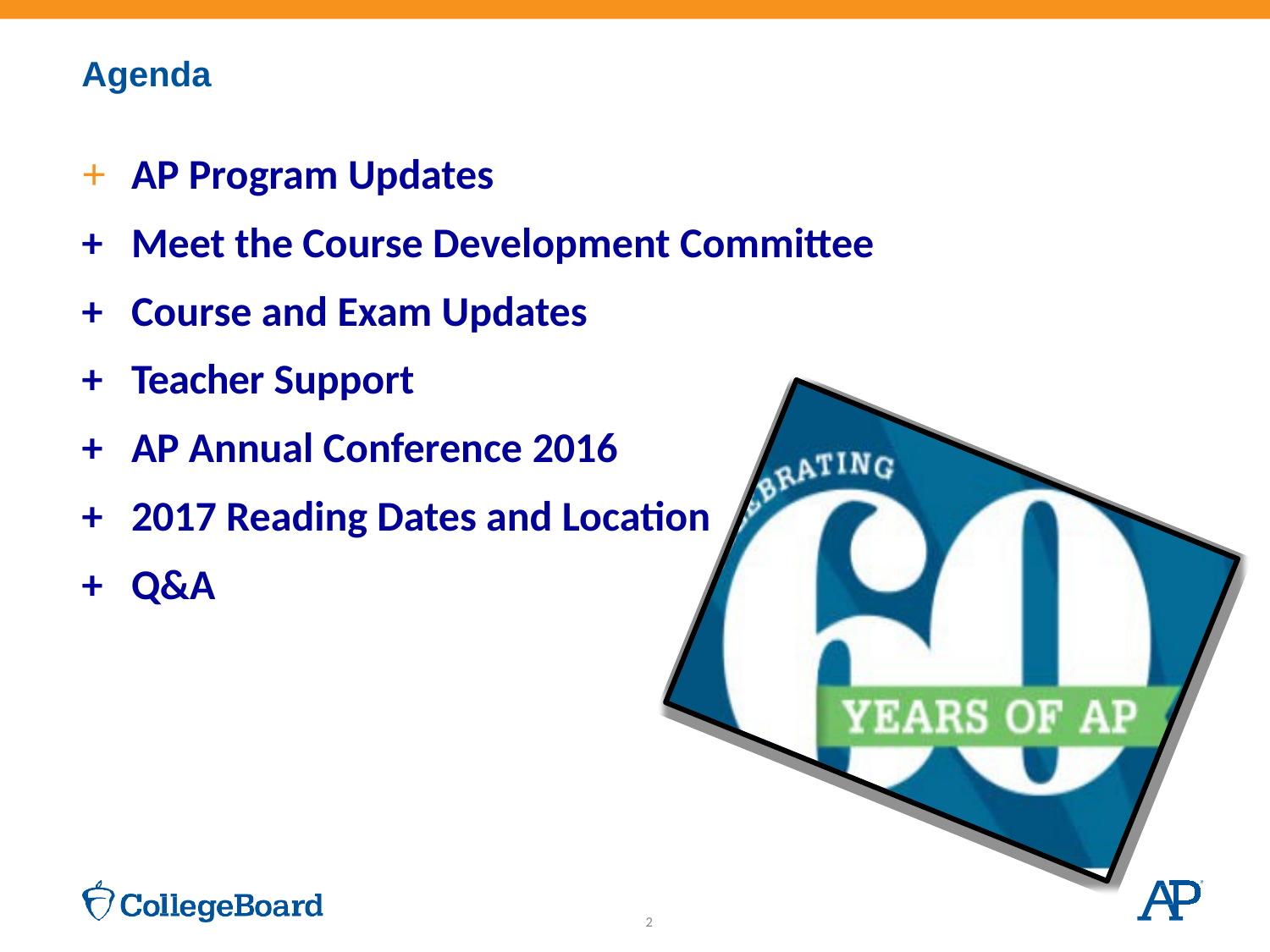

# Agenda
+	AP Program Updates
+	Meet the Course Development Committee
+	Course and Exam Updates
+	Teacher Support
+	AP Annual Conference 2016
+	2017 Reading Dates and Location
+	Q&A

2